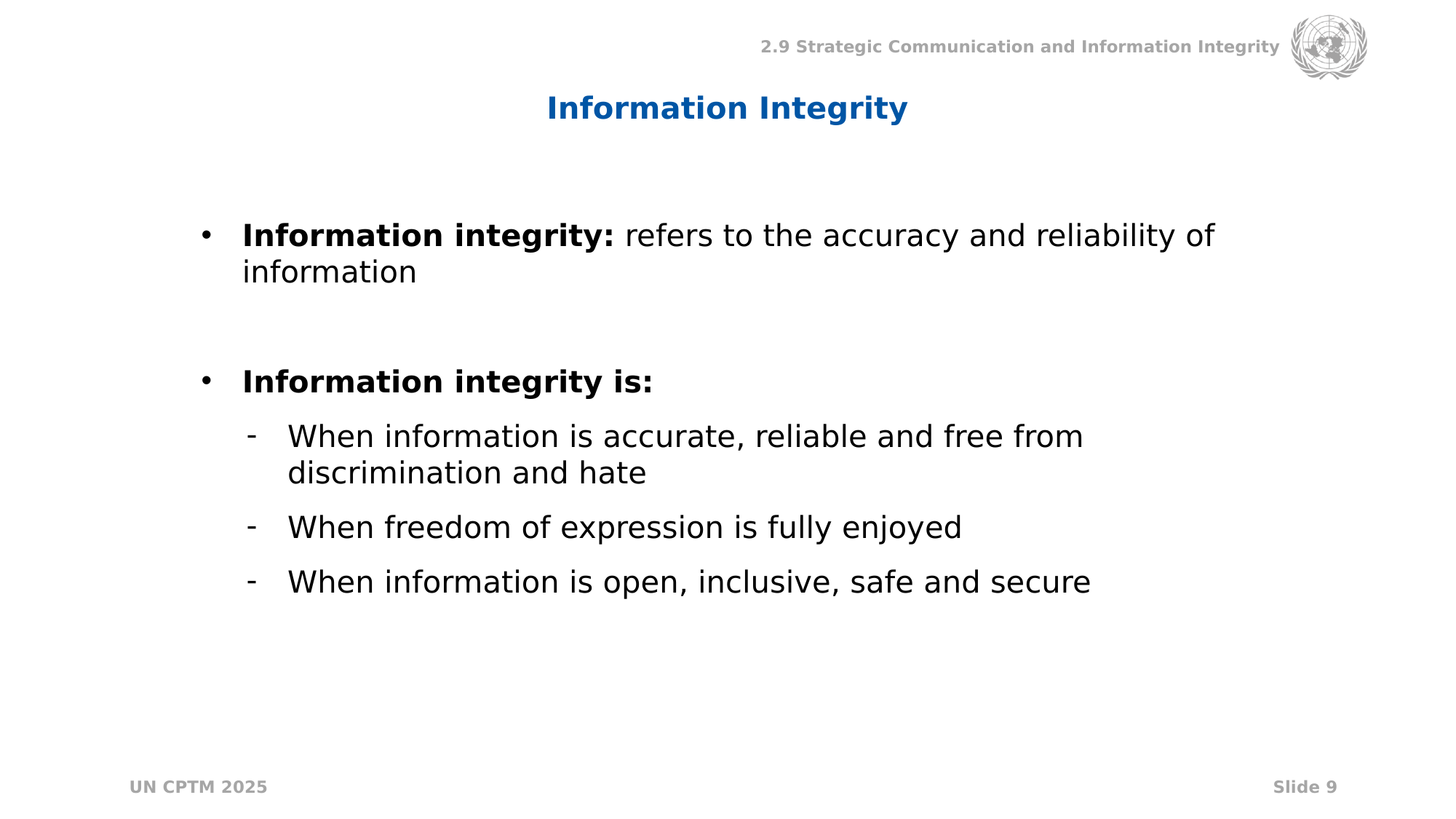

Information Integrity
Information integrity: refers to the accuracy and reliability of information

Information integrity is:
When information is accurate, reliable and free from discrimination and hate
When freedom of expression is fully enjoyed
When information is open, inclusive, safe and secure